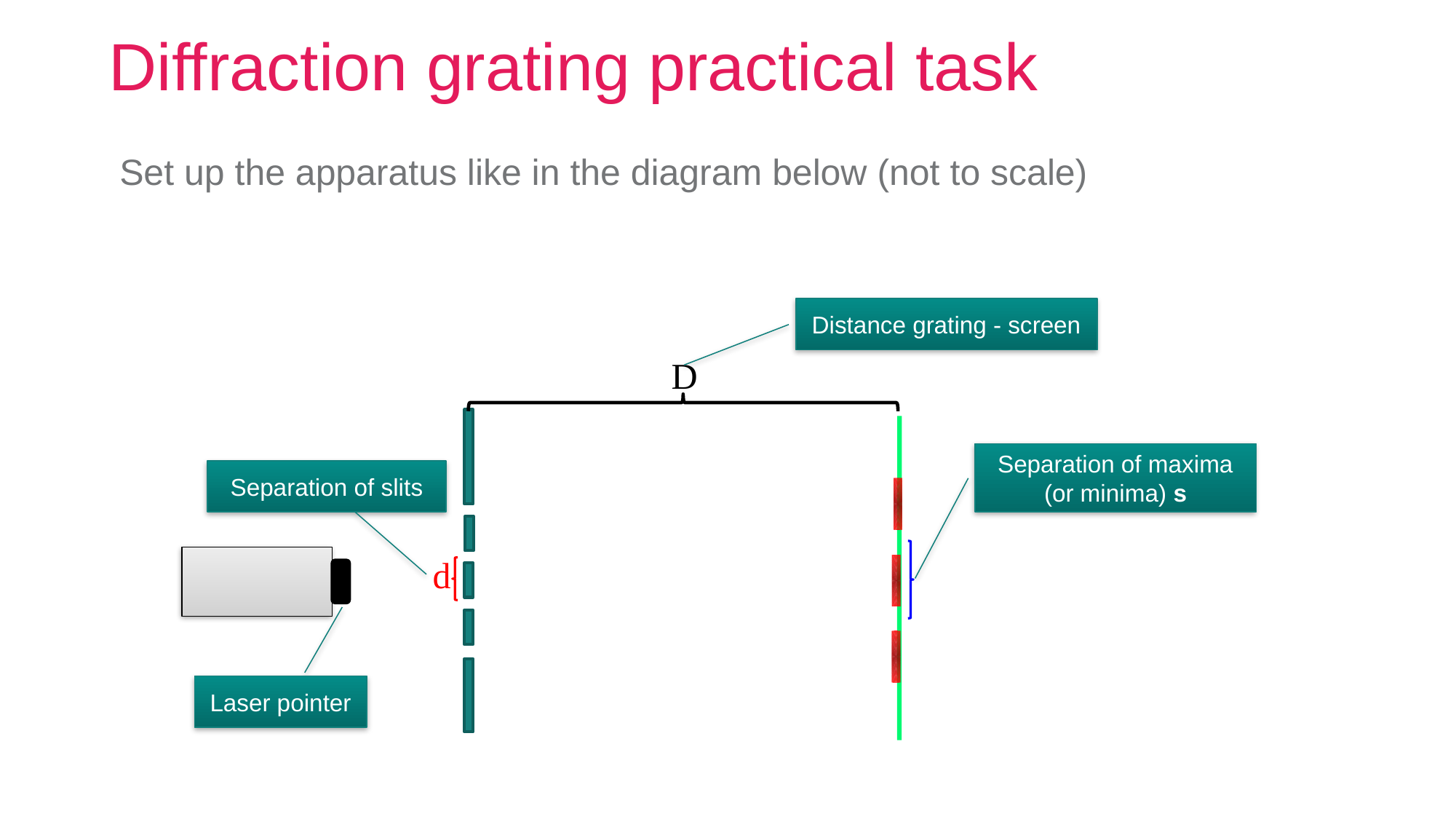

# Diffraction grating practical task
Set up the apparatus like in the diagram below (not to scale)

Distance grating - screen
D

Separation of maxima (or minima) s
Separation of slits

d

Laser pointer